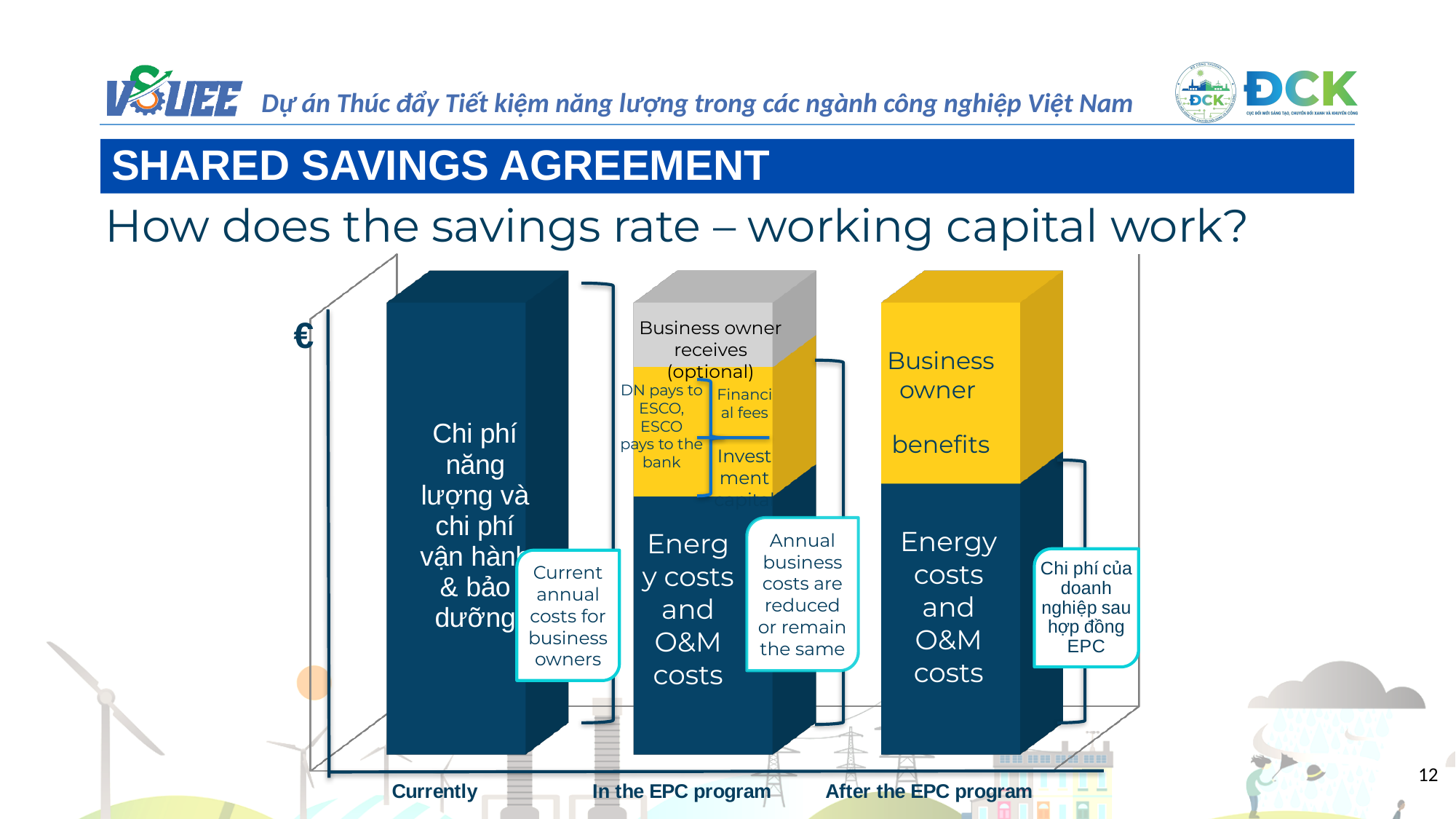

SHARED SAVINGS AGREEMENT
How does the savings rate – working capital work?

[unsupported chart]

Business owner receives (optional)
Business owner

benefits

DN pays to ESCO,
ESCO
pays to the bank

Financial fees
Investment capital
Annual business costs are reduced or remain the same
Energy costs and O&M costs
Energy costs and O&M costs
Current annual costs for business owners
12